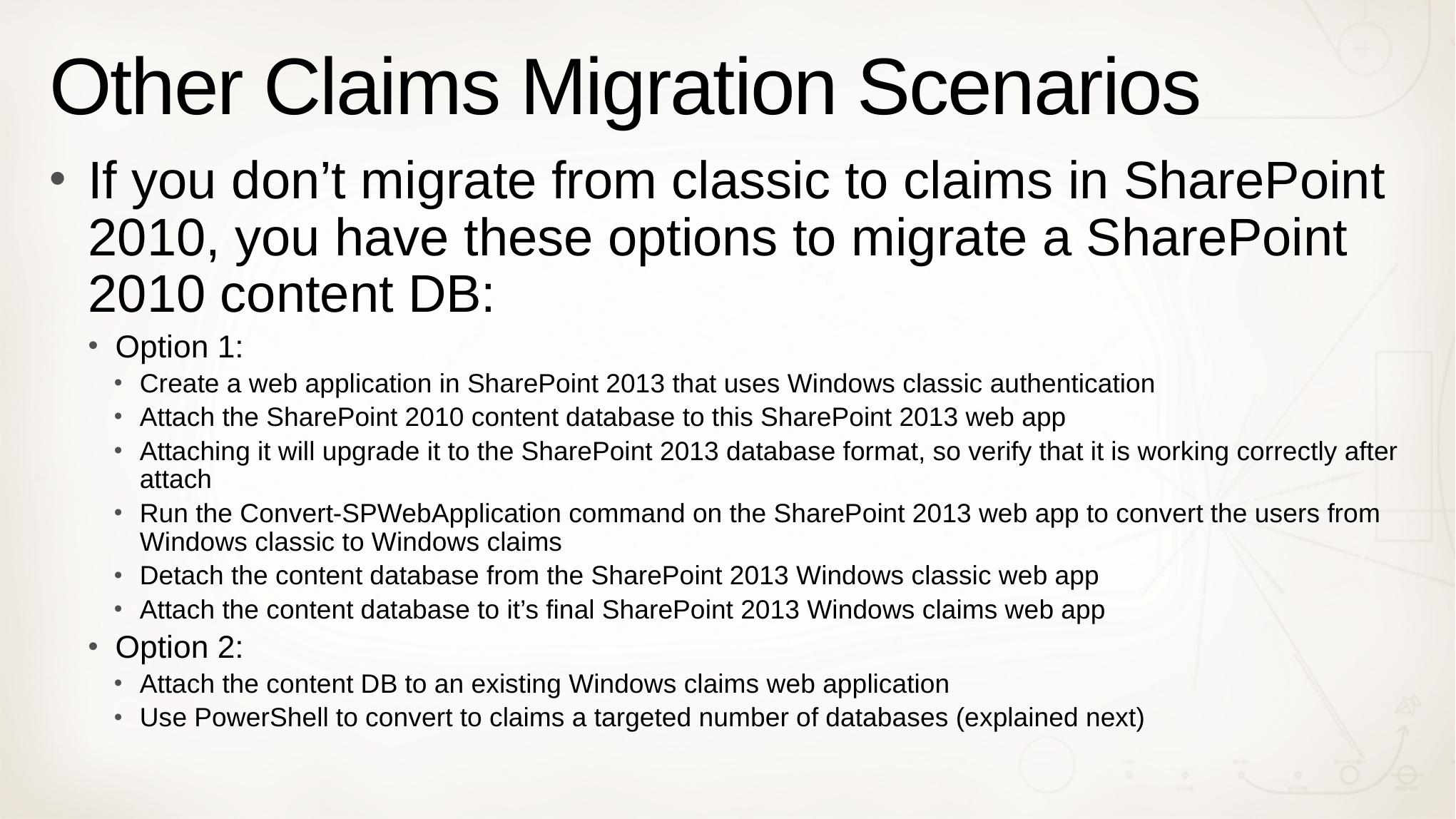

# Other Claims Migration Scenarios
If you don’t migrate from classic to claims in SharePoint 2010, you have these options to migrate a SharePoint 2010 content DB:
Option 1:
Create a web application in SharePoint 2013 that uses Windows classic authentication
Attach the SharePoint 2010 content database to this SharePoint 2013 web app
Attaching it will upgrade it to the SharePoint 2013 database format, so verify that it is working correctly after attach
Run the Convert-SPWebApplication command on the SharePoint 2013 web app to convert the users from Windows classic to Windows claims
Detach the content database from the SharePoint 2013 Windows classic web app
Attach the content database to it’s final SharePoint 2013 Windows claims web app
Option 2:
Attach the content DB to an existing Windows claims web application
Use PowerShell to convert to claims a targeted number of databases (explained next)